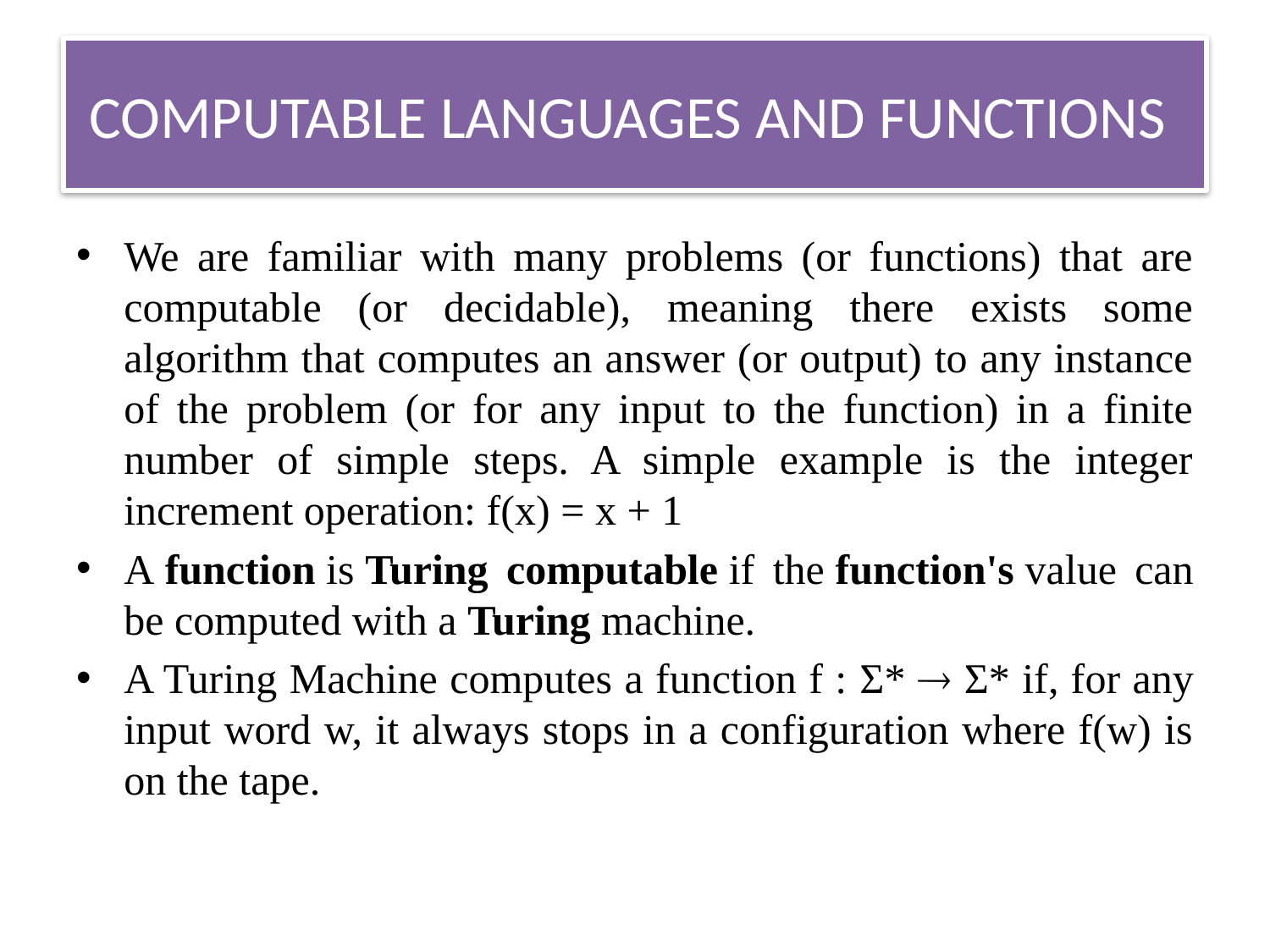

# COMPUTABLE LANGUAGES AND FUNCTIONS
We are familiar with many problems (or functions) that are computable (or decidable), meaning there exists some algorithm that computes an answer (or output) to any instance of the problem (or for any input to the function) in a finite number of simple steps. A simple example is the integer increment operation: f(x) = x + 1
A function is Turing computable if the function's value can be computed with a Turing machine.
A Turing Machine computes a function f : Σ* → Σ* if, for any input word w, it always stops in a configuration where f(w) is on the tape.